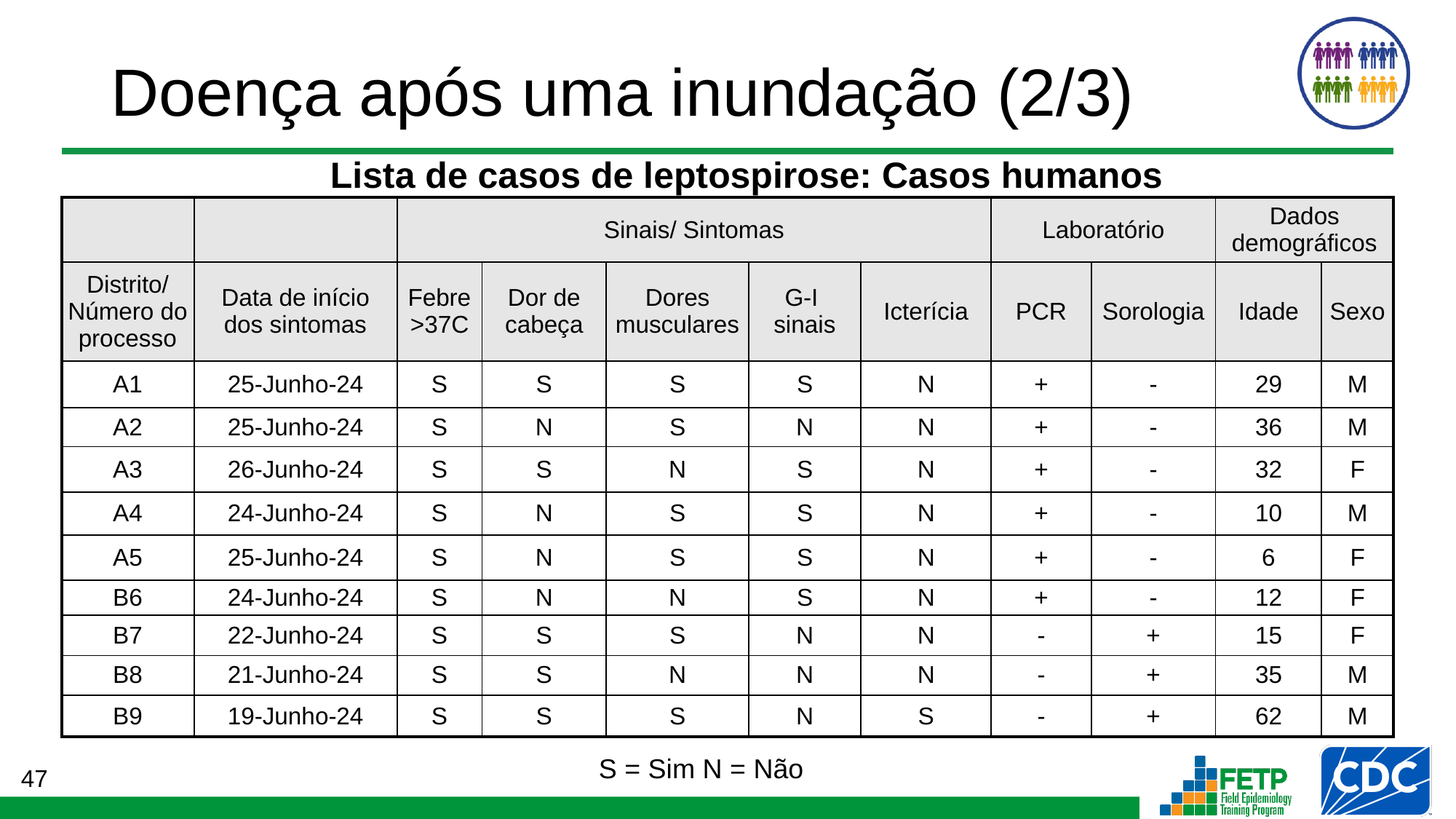

# Doença após uma inundação (2/3)
Lista de casos de leptospirose: Casos humanos
|  |  | Sinais/ Sintomas |  |  |  |  | Laboratório |  | Dados demográficos |  |
| --- | --- | --- | --- | --- | --- | --- | --- | --- | --- | --- |
| Distrito/ Número do processo | Data de início dos sintomas | Febre >37C | Dor de cabeça | Dores musculares | G-I sinais | Icterícia | PCR | Sorologia | Idade | Sexo |
| A1 | 25-Junho-24 | S | S | S | S | N | + | - | 29 | M |
| A2 | 25-Junho-24 | S | N | S | N | N | + | - | 36 | M |
| A3 | 26-Junho-24 | S | S | N | S | N | + | - | 32 | F |
| A4 | 24-Junho-24 | S | N | S | S | N | + | - | 10 | M |
| A5 | 25-Junho-24 | S | N | S | S | N | + | - | 6 | F |
| B6 | 24-Junho-24 | S | N | N | S | N | + | - | 12 | F |
| B7 | 22-Junho-24 | S | S | S | N | N | - | + | 15 | F |
| B8 | 21-Junho-24 | S | S | N | N | N | - | + | 35 | M |
| B9 | 19-Junho-24 | S | S | S | N | S | - | + | 62 | M |
S = Sim N = Não